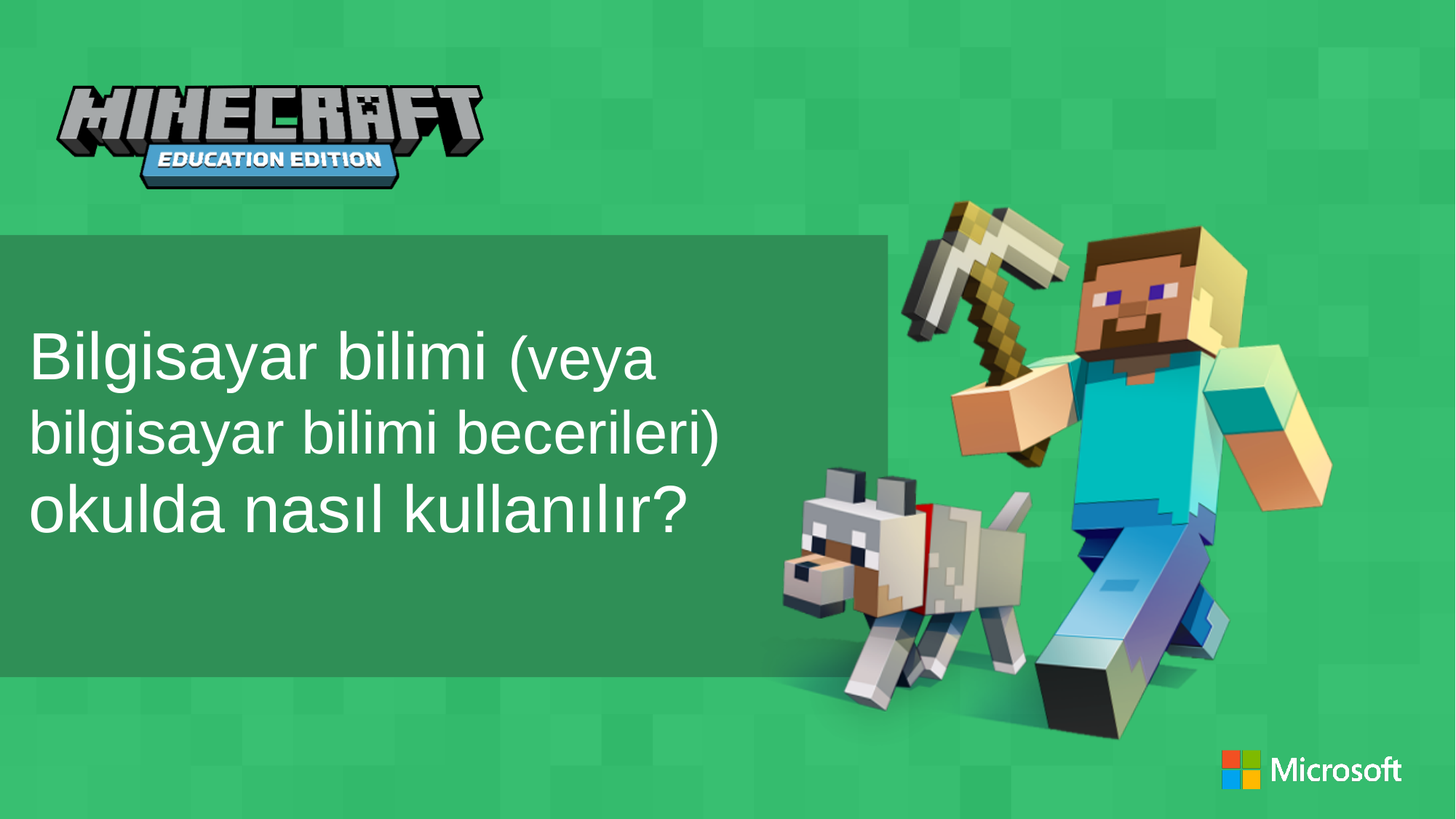

Bilgisayar bilimi (veya bilgisayar bilimi becerileri) okulda nasıl kullanılır?